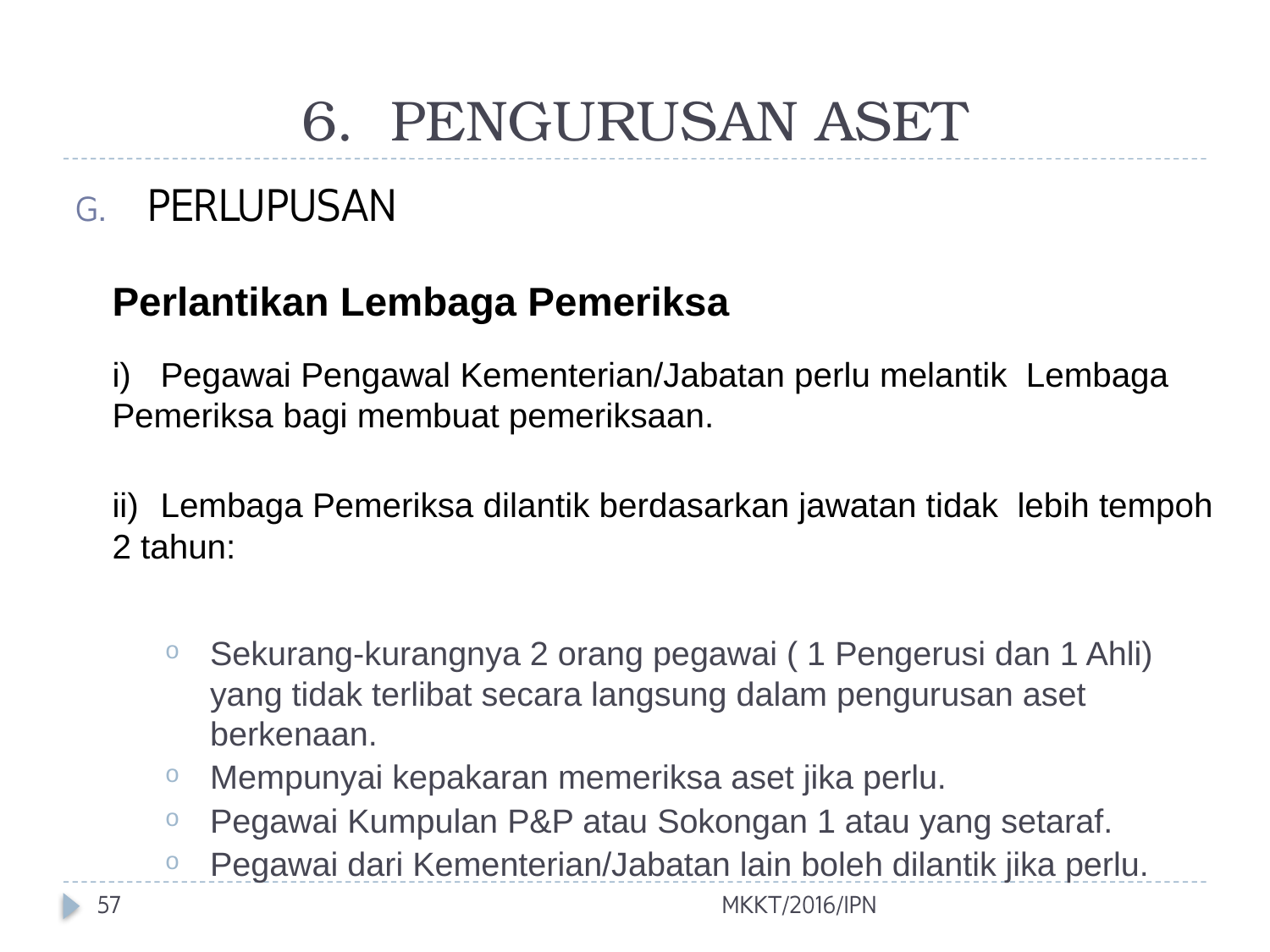

# 6.  PENGURUSAN ASET
PERLUPUSAN
Perlantikan Lembaga Pemeriksa

i)	Pegawai Pengawal Kementerian/Jabatan perlu melantik  Lembaga Pemeriksa bagi membuat pemeriksaan.

ii)	Lembaga Pemeriksa dilantik berdasarkan jawatan tidak  lebih tempoh 	2 tahun:

Sekurang-kurangnya 2 orang pegawai ( 1 Pengerusi dan 1 Ahli) yang tidak terlibat secara langsung dalam pengurusan aset berkenaan.
Mempunyai kepakaran memeriksa aset jika perlu.
Pegawai Kumpulan P&P atau Sokongan 1 atau yang setaraf.
Pegawai dari Kementerian/Jabatan lain boleh dilantik jika perlu.
57
MKKT/2016/IPN